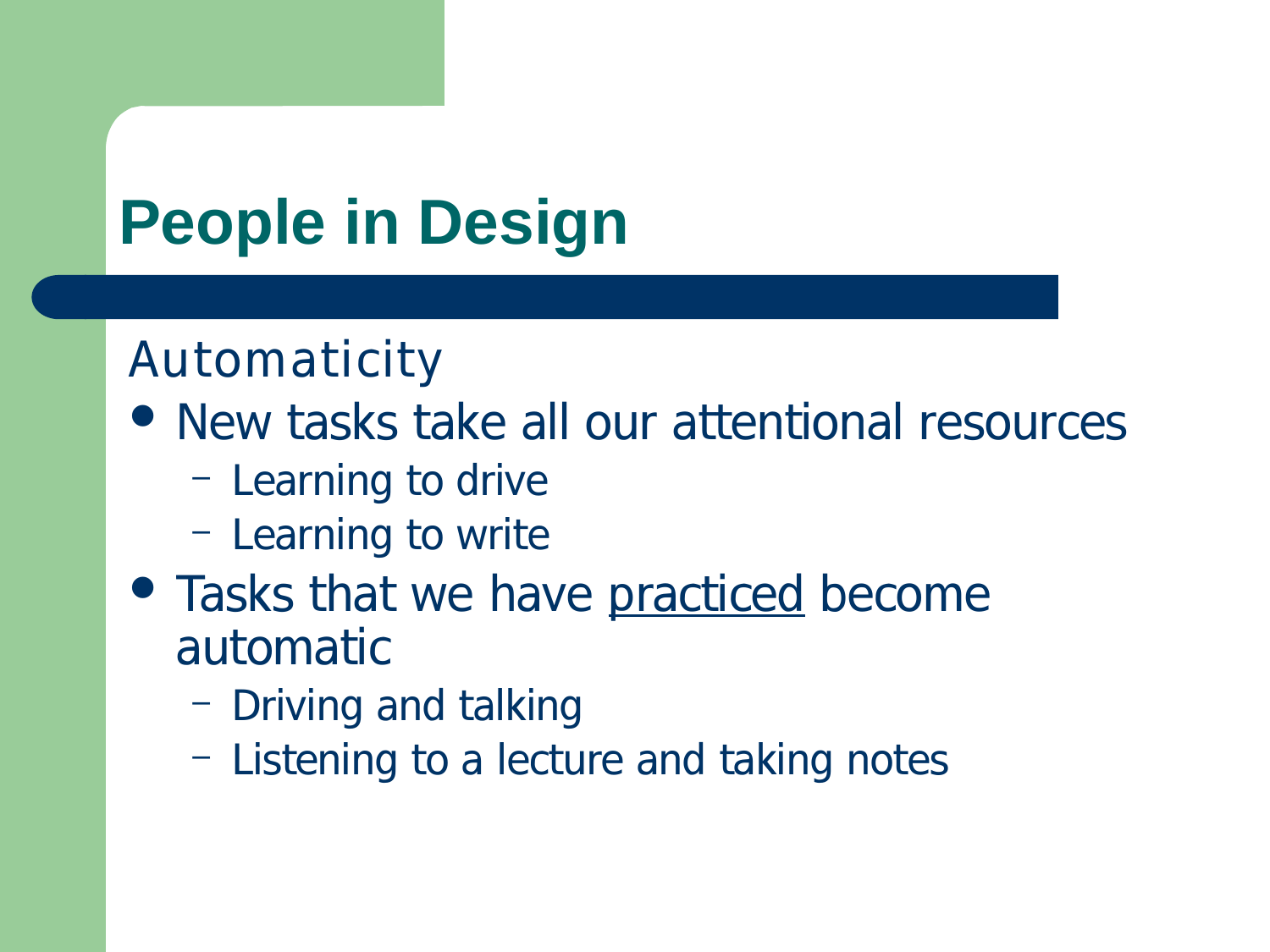

# People in Design
Automaticity
New tasks take all our attentional resources
Learning to drive
Learning to write
Tasks that we have practiced become automatic
Driving and talking
Listening to a lecture and taking notes